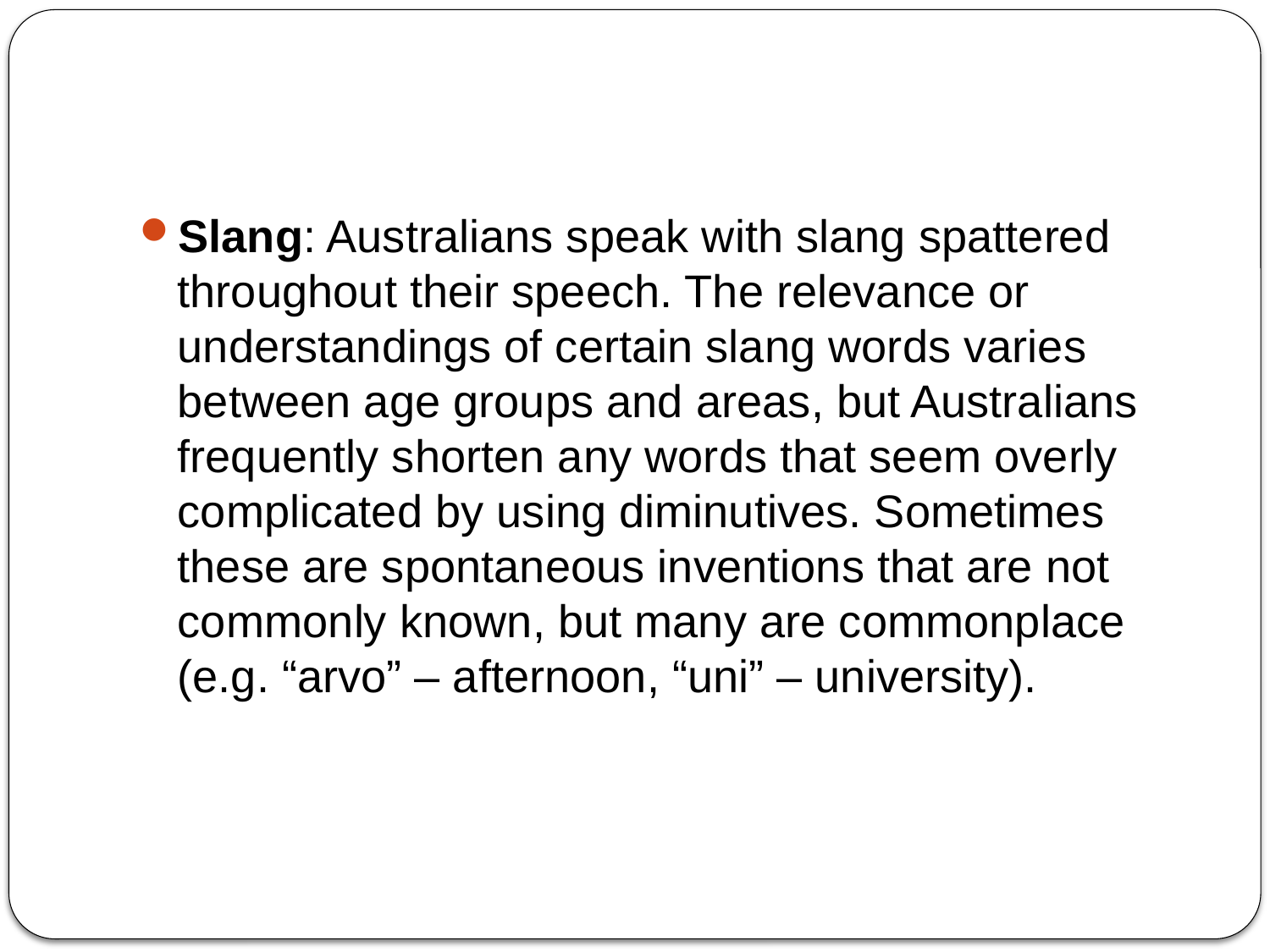

#
Slang: Australians speak with slang spattered throughout their speech. The relevance or understandings of certain slang words varies between age groups and areas, but Australians frequently shorten any words that seem overly complicated by using diminutives. Sometimes these are spontaneous inventions that are not commonly known, but many are commonplace (e.g. “arvo” – afternoon, “uni” – university).